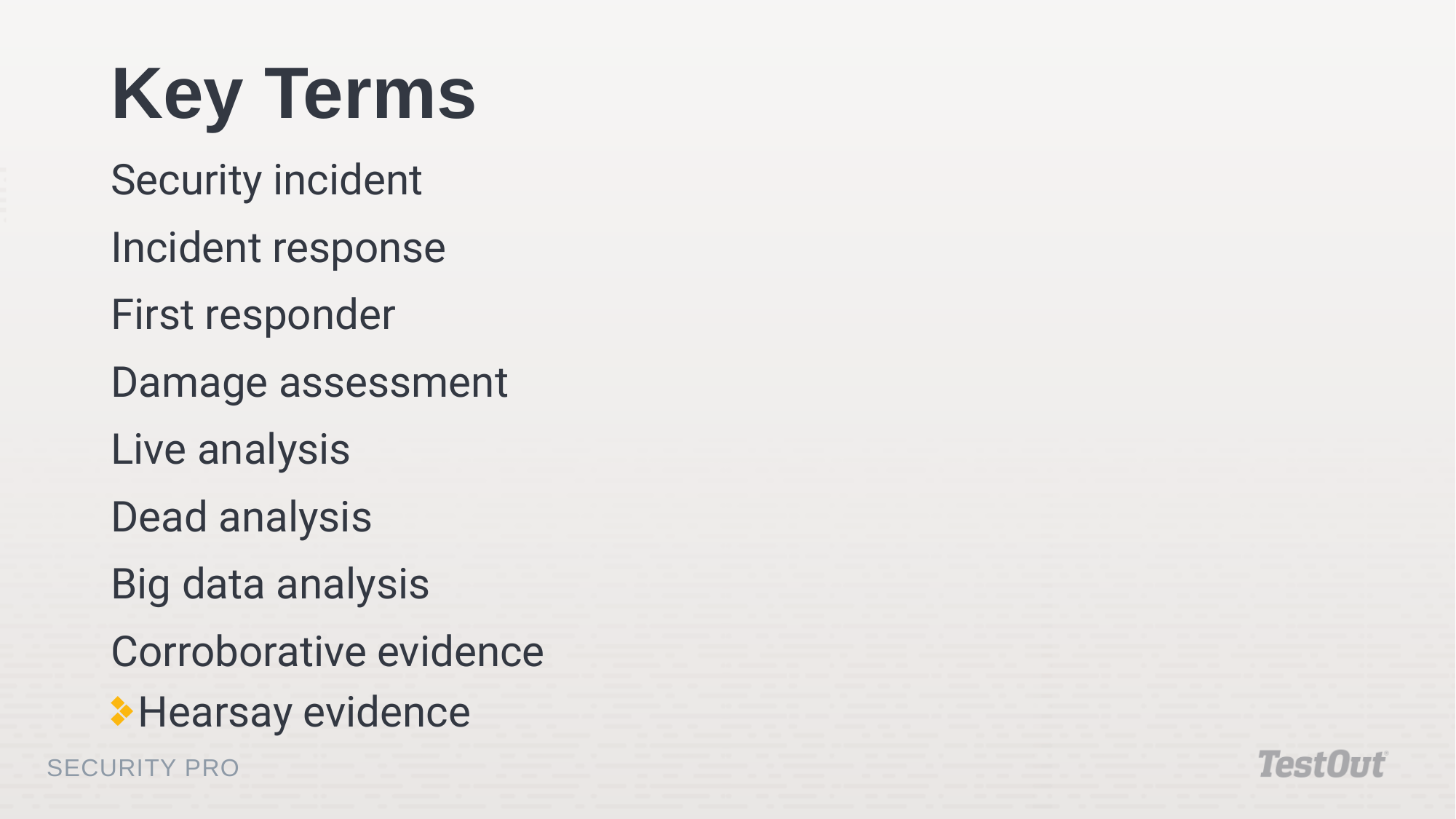

# Key Terms
Security incident
Incident response
First responder
Damage assessment
Live analysis
Dead analysis
Big data analysis
Corroborative evidence
Hearsay evidence
Security Pro